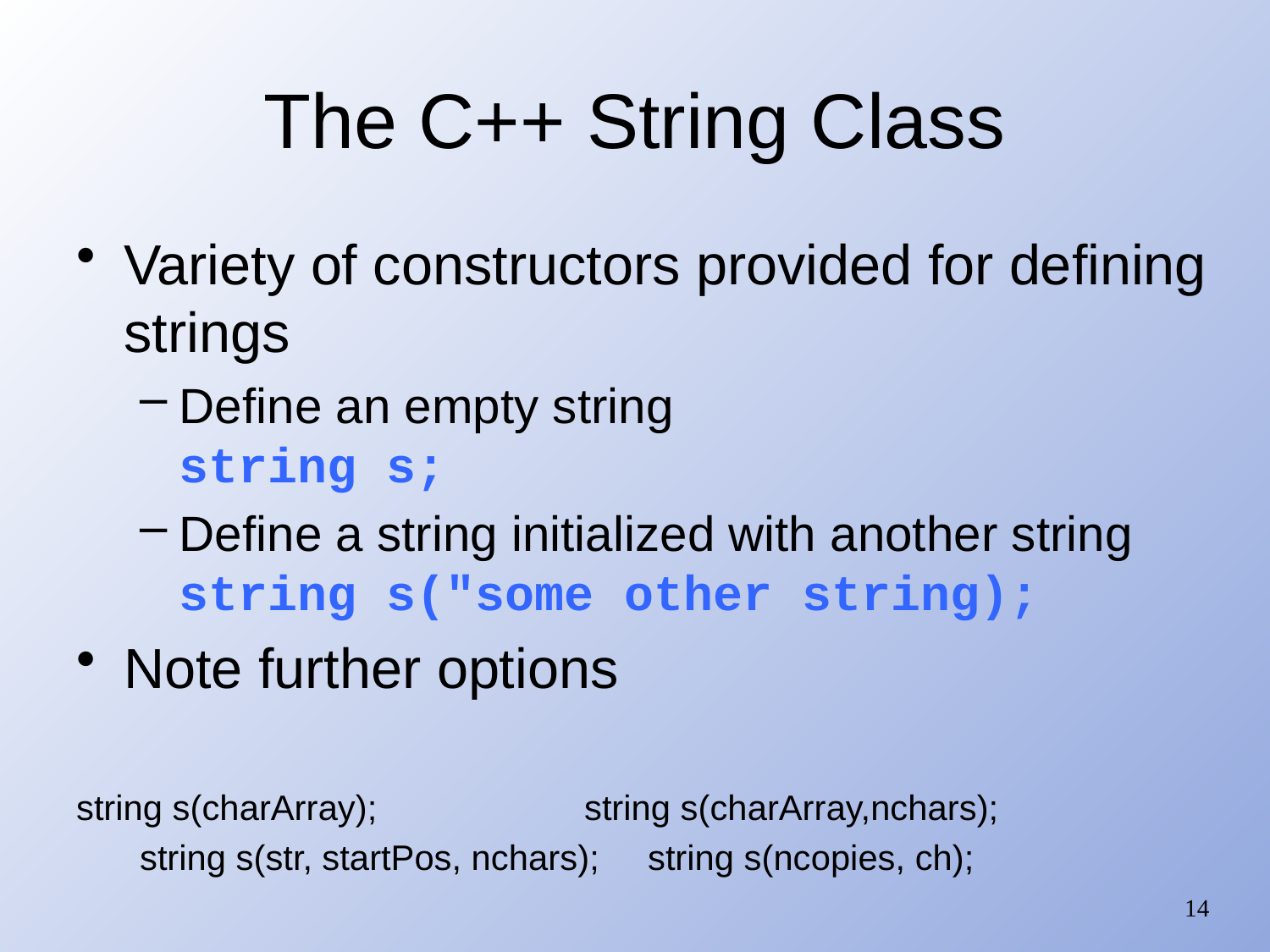

# The C++ String Class
Variety of constructors provided for defining strings
Define an empty string
string s;
Define a string initialized with another string
string s("some other string);
Note further options

string s(charArray);		string s(charArray,nchars);
string s(str, startPos, nchars);	string s(ncopies, ch);
14